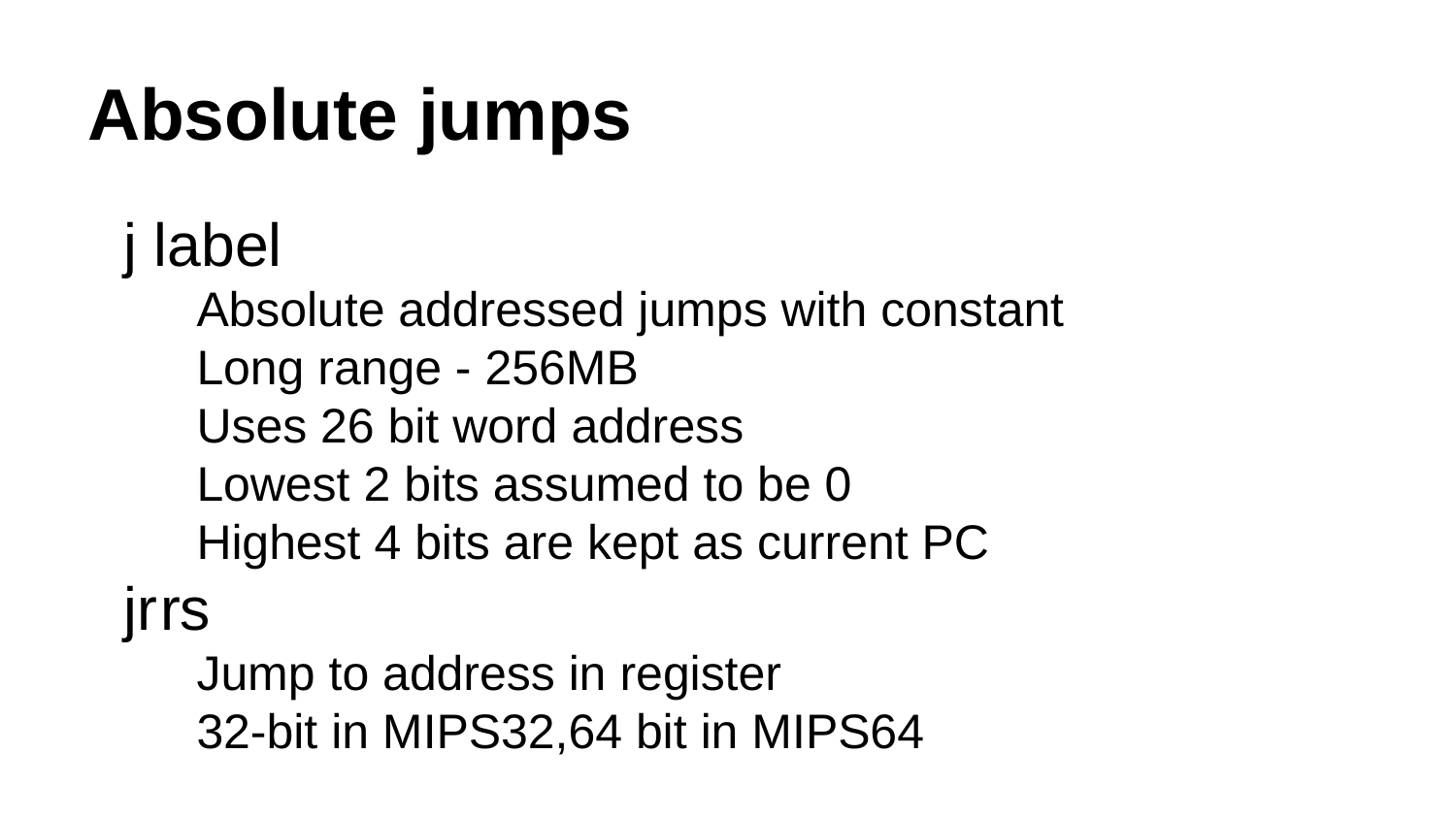

# Absolute jumps
j label
Absolute addressed jumps with constant
Long range - 256MB
Uses 26 bit word address
Lowest 2 bits assumed to be 0
Highest 4 bits are kept as current PC
jr	rs
Jump to address in register
32-bit in MIPS32,64 bit in MIPS64